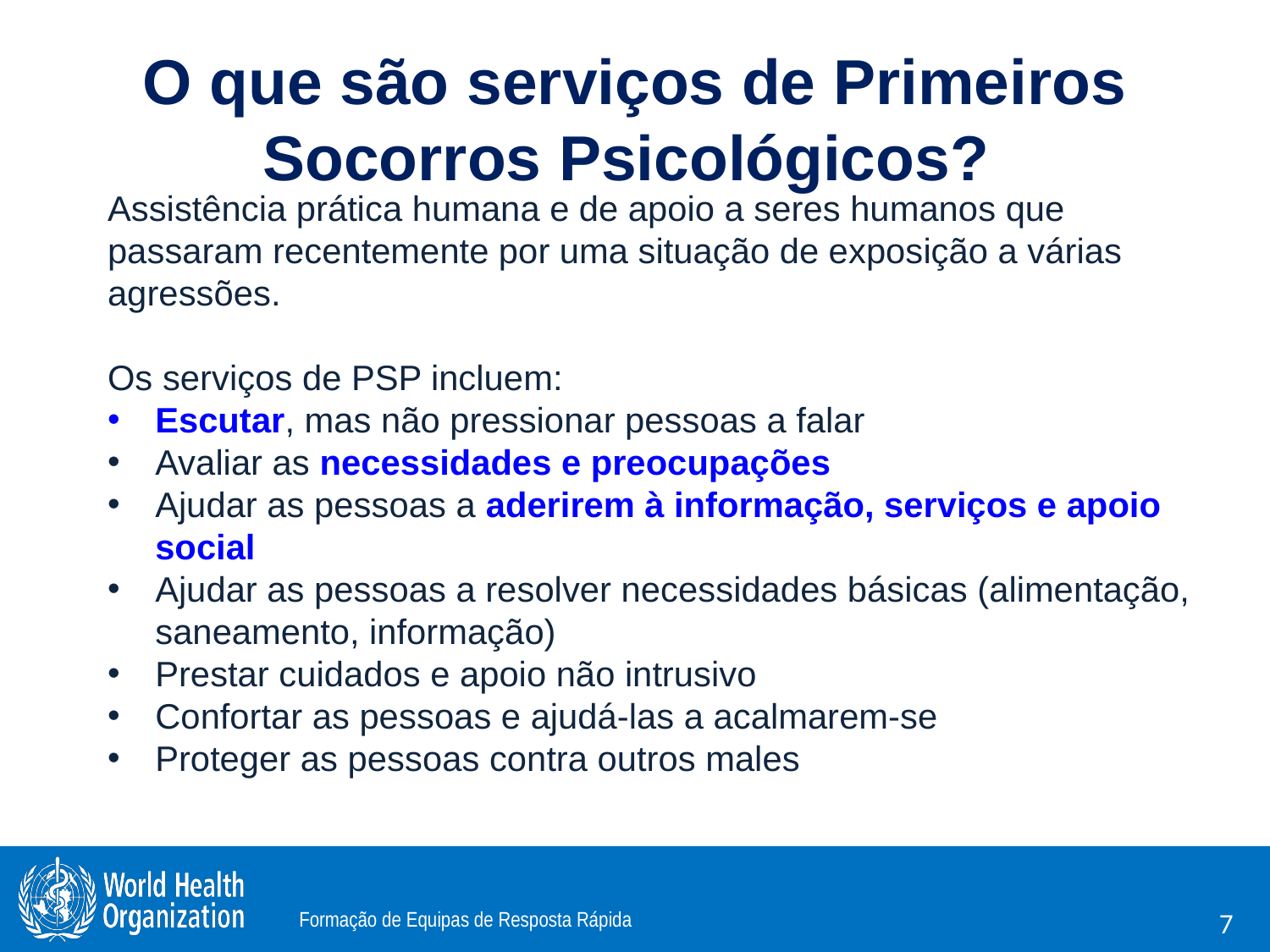

# O que são serviços de Primeiros Socorros Psicológicos?
Assistência prática humana e de apoio a seres humanos que passaram recentemente por uma situação de exposição a várias agressões.

Os serviços de PSP incluem:
Escutar, mas não pressionar pessoas a falar
Avaliar as necessidades e preocupações
Ajudar as pessoas a aderirem à informação, serviços e apoio social
Ajudar as pessoas a resolver necessidades básicas (alimentação, saneamento, informação)
Prestar cuidados e apoio não intrusivo
Confortar as pessoas e ajudá-las a acalmarem-se
Proteger as pessoas contra outros males